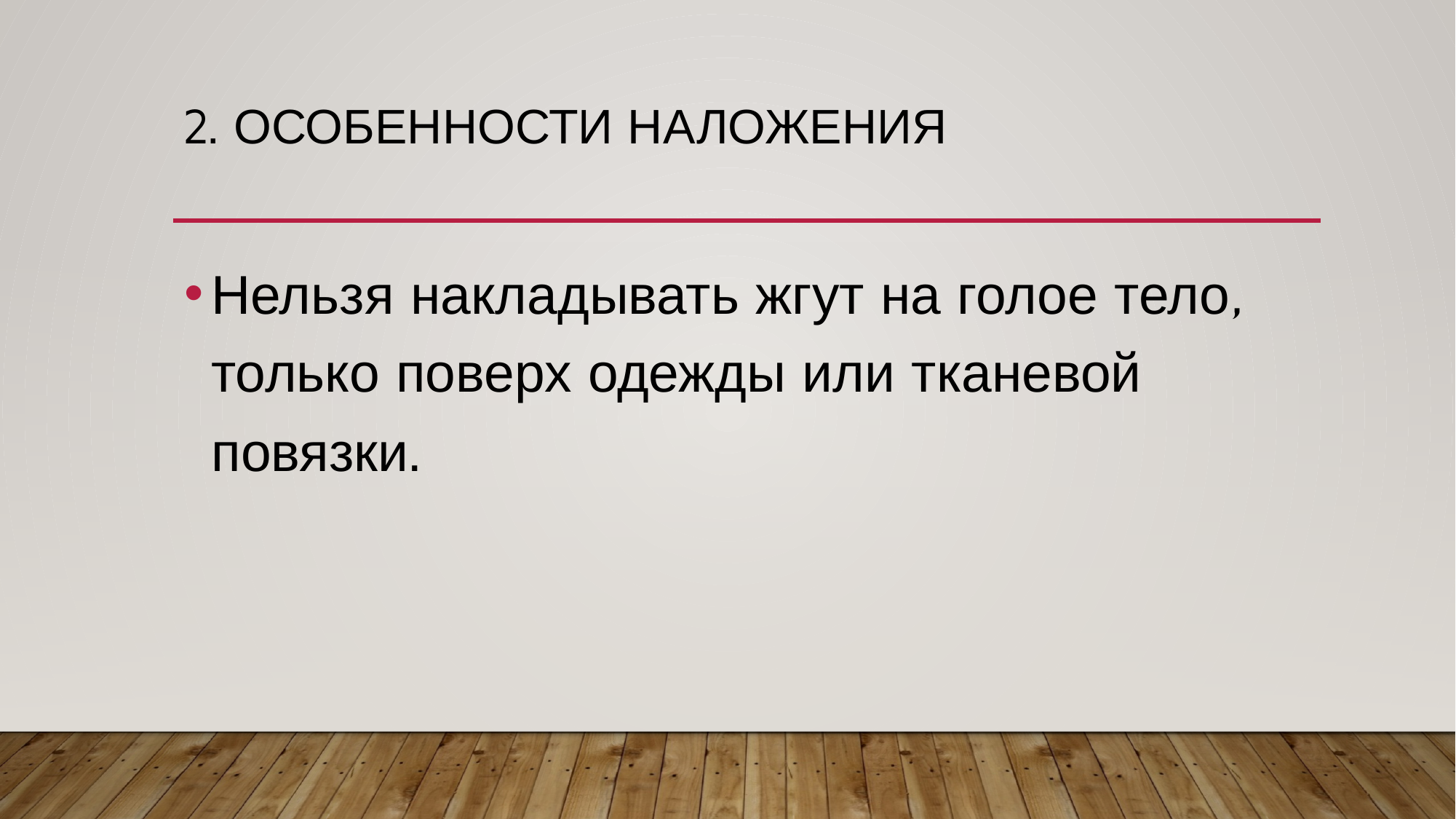

# 2. Особенности наложения
Нельзя накладывать жгут на голое тело, только поверх одежды или тканевой повязки.